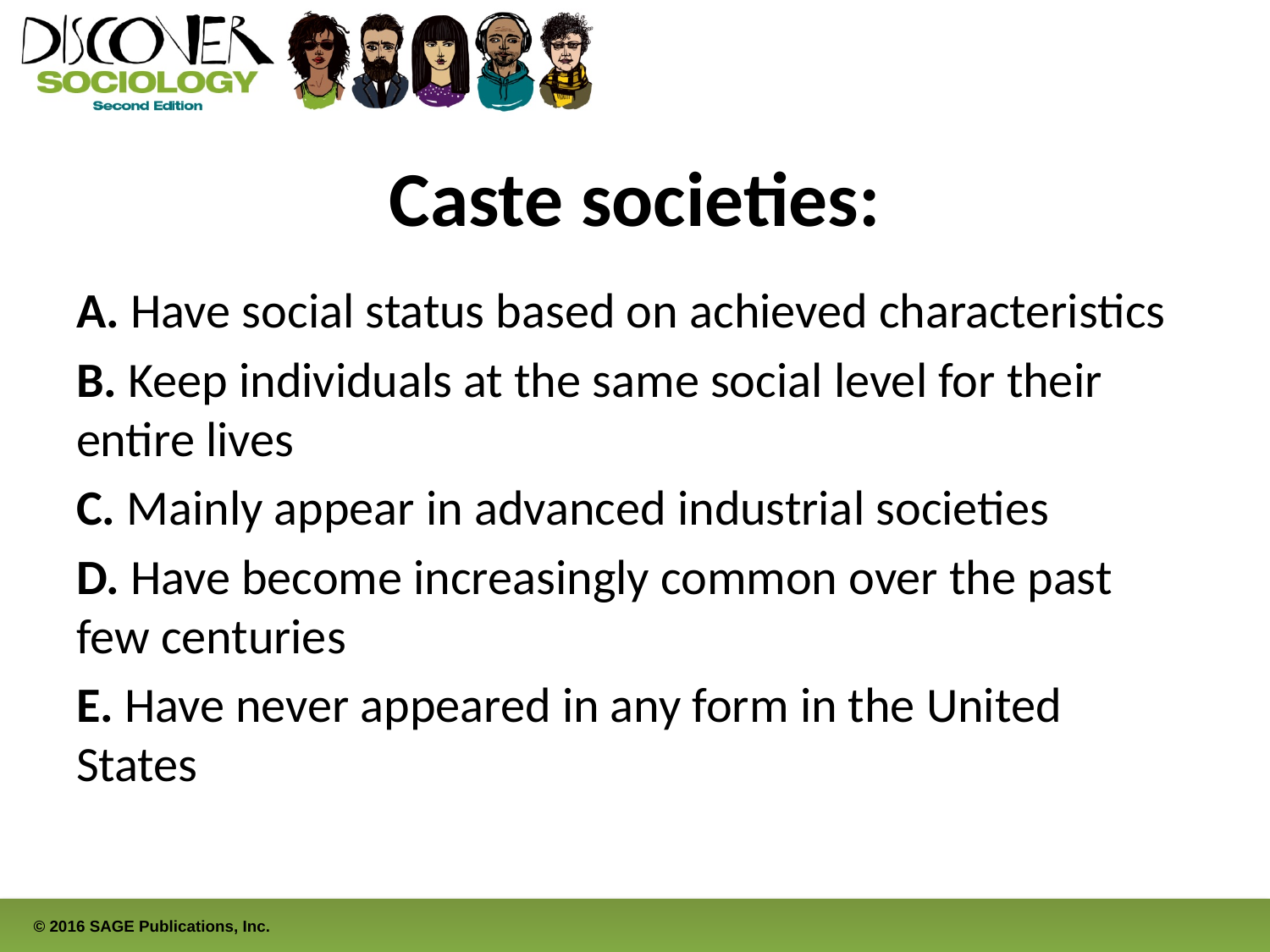

# Caste societies:
A. Have social status based on achieved characteristics
B. Keep individuals at the same social level for their entire lives
C. Mainly appear in advanced industrial societies
D. Have become increasingly common over the past few centuries
E. Have never appeared in any form in the United States